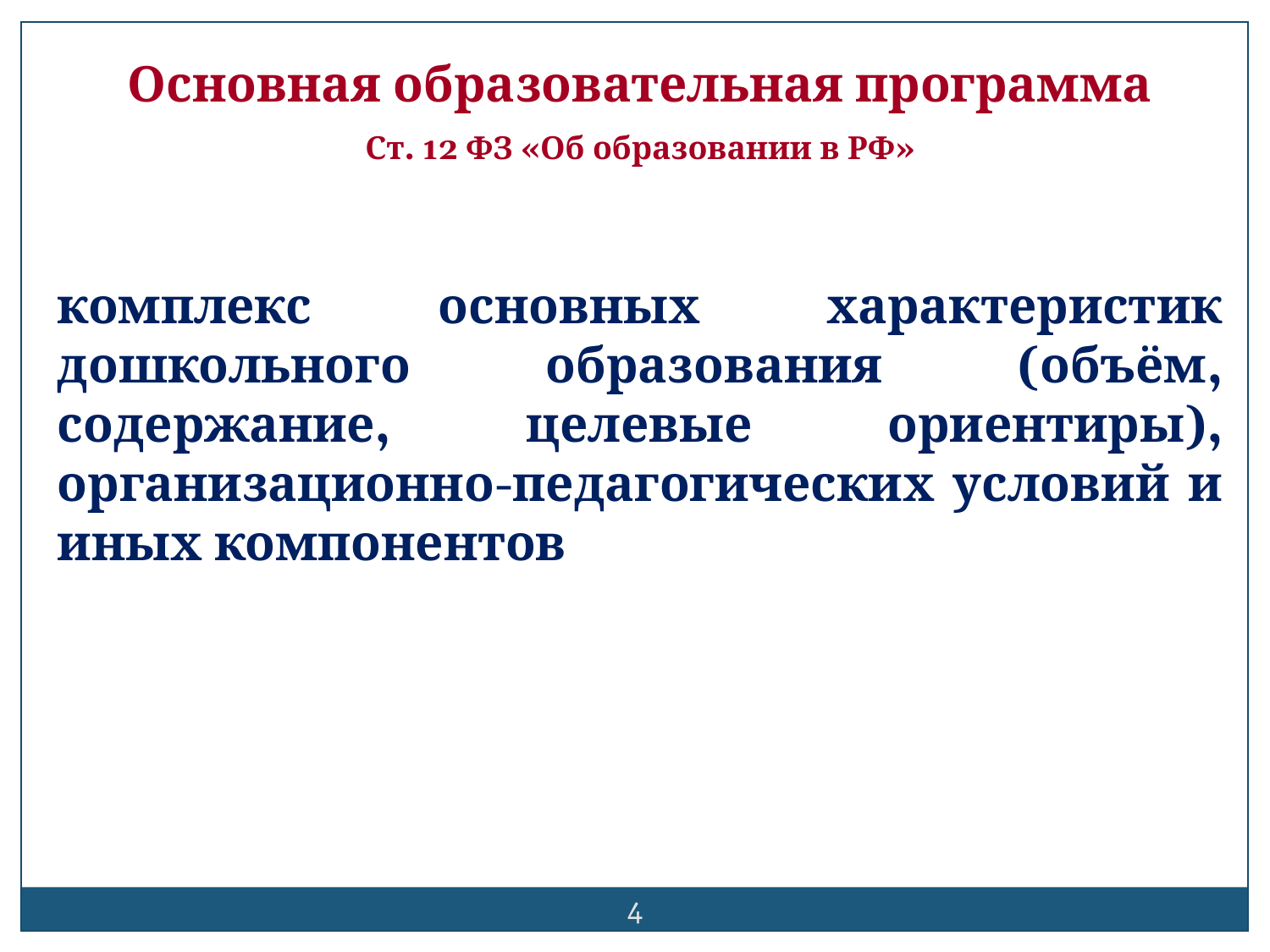

Основная образовательная программа
Ст. 12 ФЗ «Об образовании в РФ»

комплекс основных характеристик дошкольного образования (объём, содержание, целевые ориентиры), организационно-педагогических условий и иных компонентов
4